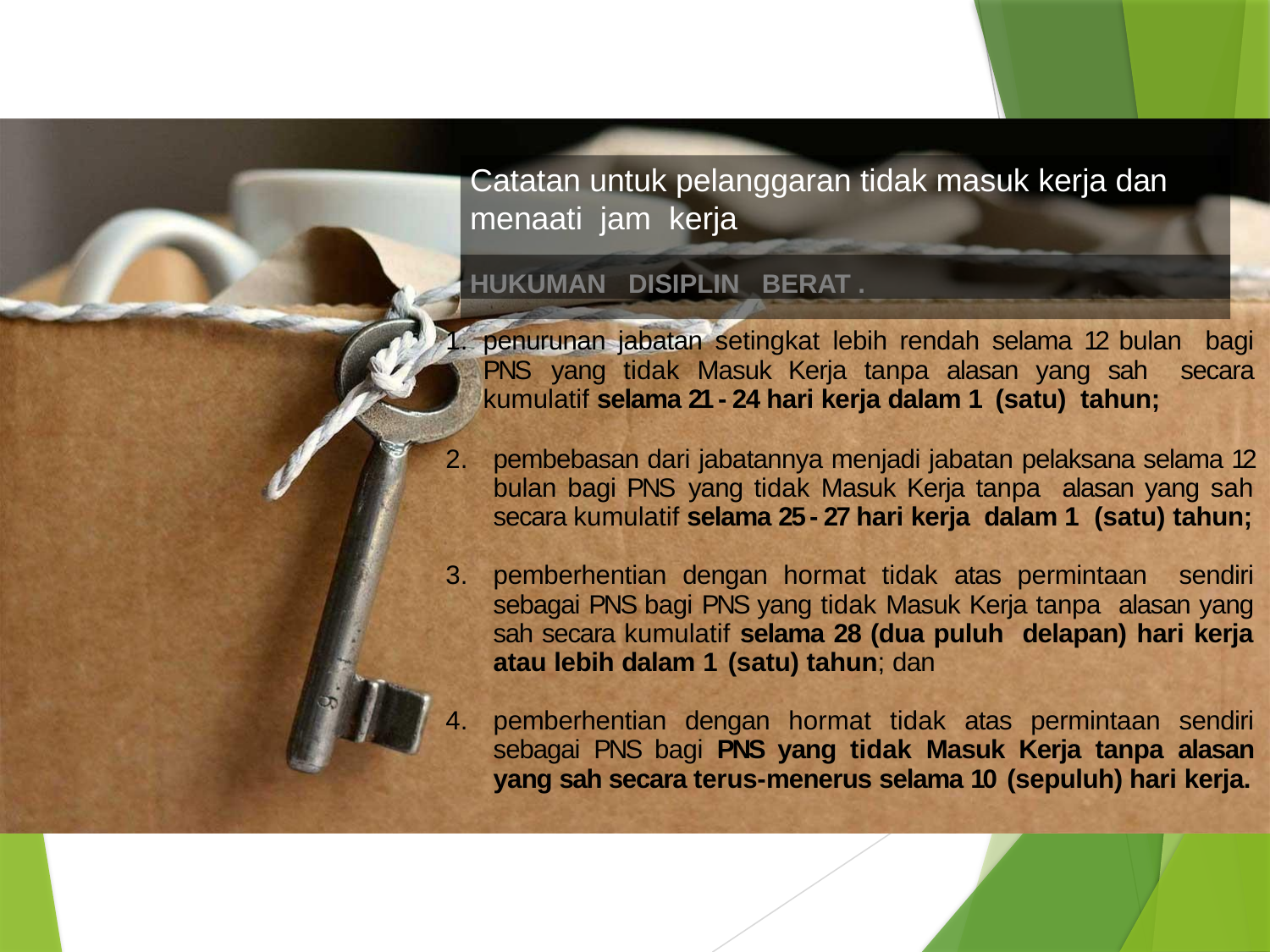

# Catatan untuk pelanggaran tidak masuk kerja dan  menaati  jam  kerja
HUKUMAN   DISIPLIN   BERAT .
penurunan jabatan setingkat lebih rendah selama 12 bulan  bagi PNS yang tidak Masuk Kerja tanpa alasan yang sah  secara kumulatif selama 21 - 24 hari kerja dalam 1     (satu)  tahun;

pembebasan dari jabatannya menjadi jabatan pelaksana selama 12 bulan bagi PNS yang tidak Masuk Kerja tanpa  alasan yang sah secara kumulatif selama 25 - 27 hari kerja  dalam 1      (satu) tahun;

pemberhentian dengan hormat tidak atas permintaan  sendiri sebagai PNS bagi PNS yang tidak Masuk Kerja tanpa  alasan yang sah secara kumulatif selama 28 (dua puluh  delapan) hari kerja atau lebih dalam 1  (satu) tahun; dan

pemberhentian dengan hormat tidak atas permintaan sendiri sebagai PNS bagi PNS yang tidak Masuk Kerja tanpa alasan yang sah secara terus-menerus selama 10  (sepuluh) hari kerja.